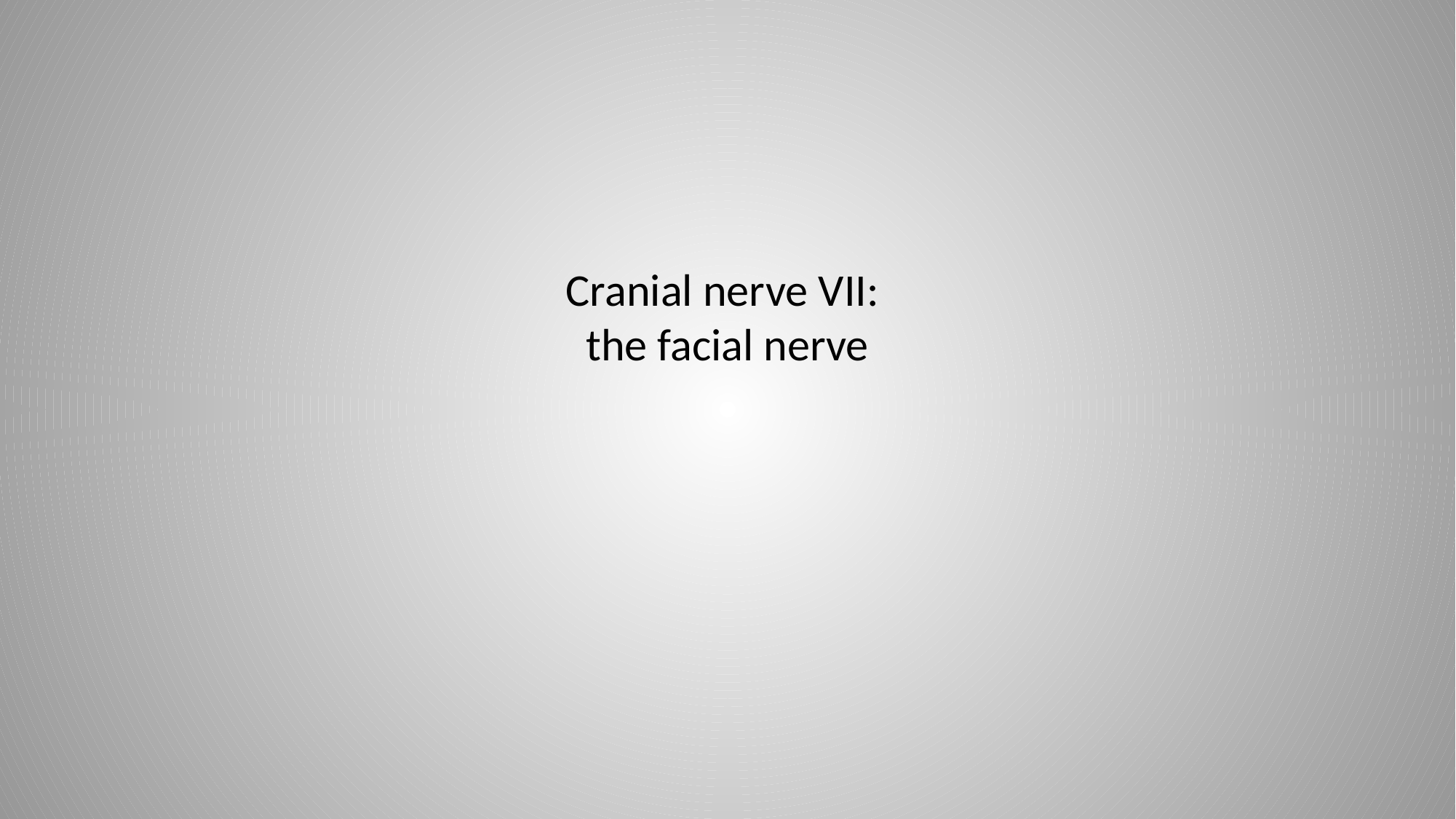

# Cranial nerve VII: the facial nerve